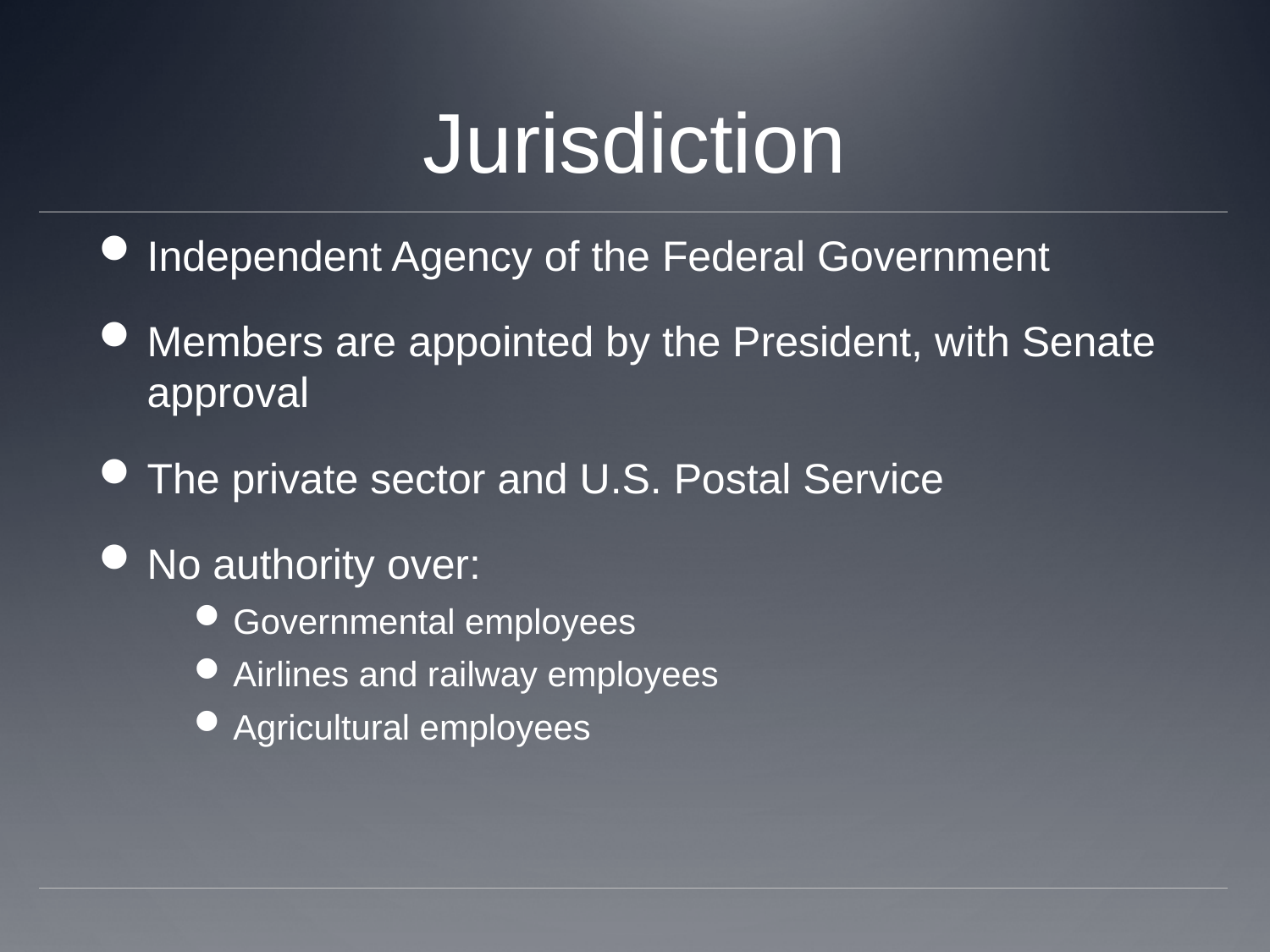

# Jurisdiction
Independent Agency of the Federal Government
Members are appointed by the President, with Senate approval
The private sector and U.S. Postal Service
No authority over:
Governmental employees
Airlines and railway employees
Agricultural employees